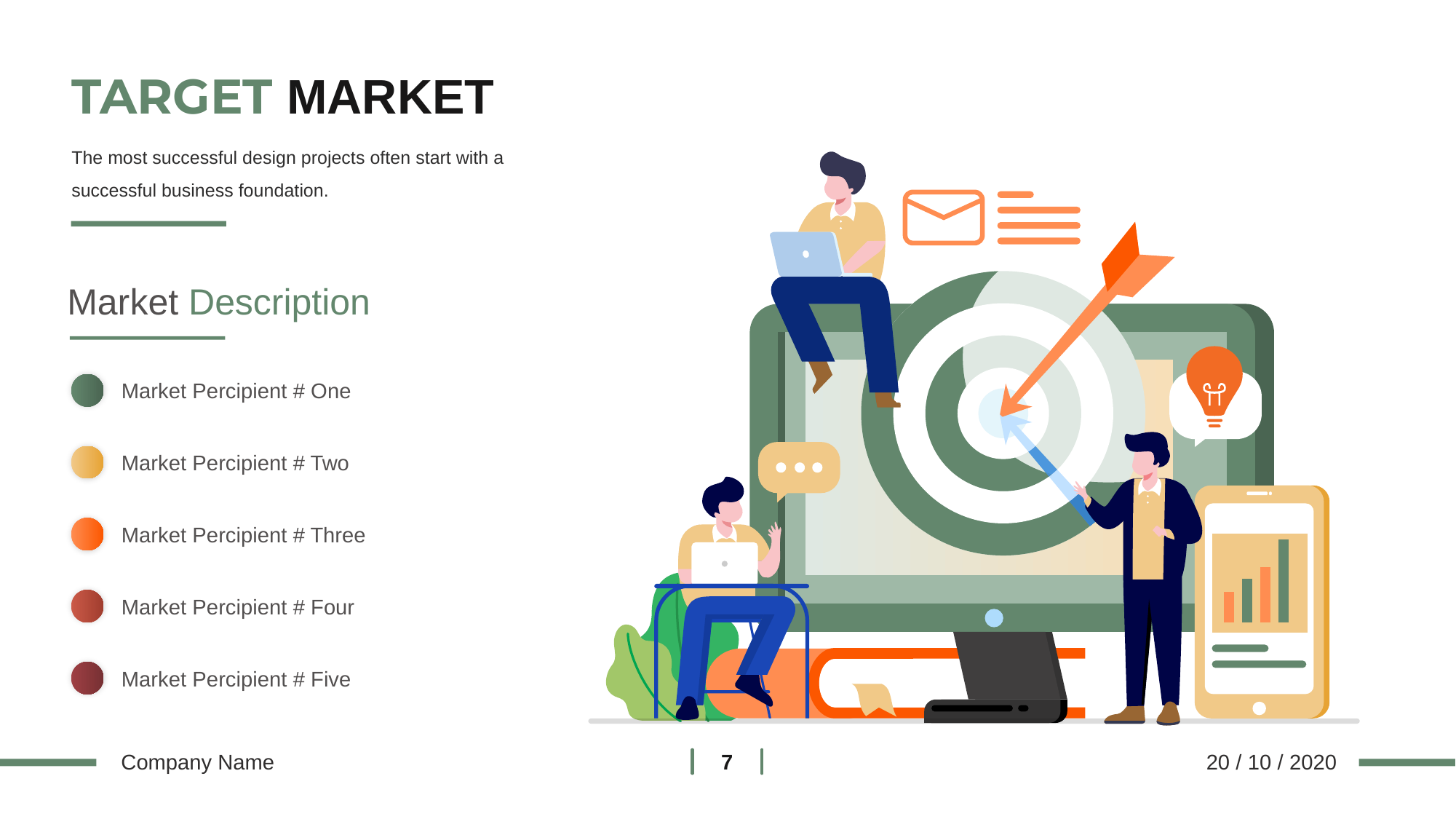

TARGET MARKET
The most successful design projects often start with a successful business foundation.

Market Description

Market Percipient # One

Market Percipient # Two

Market Percipient # Three

Market Percipient # Four

Market Percipient # Five
Company Name
20 / 10 / 2020